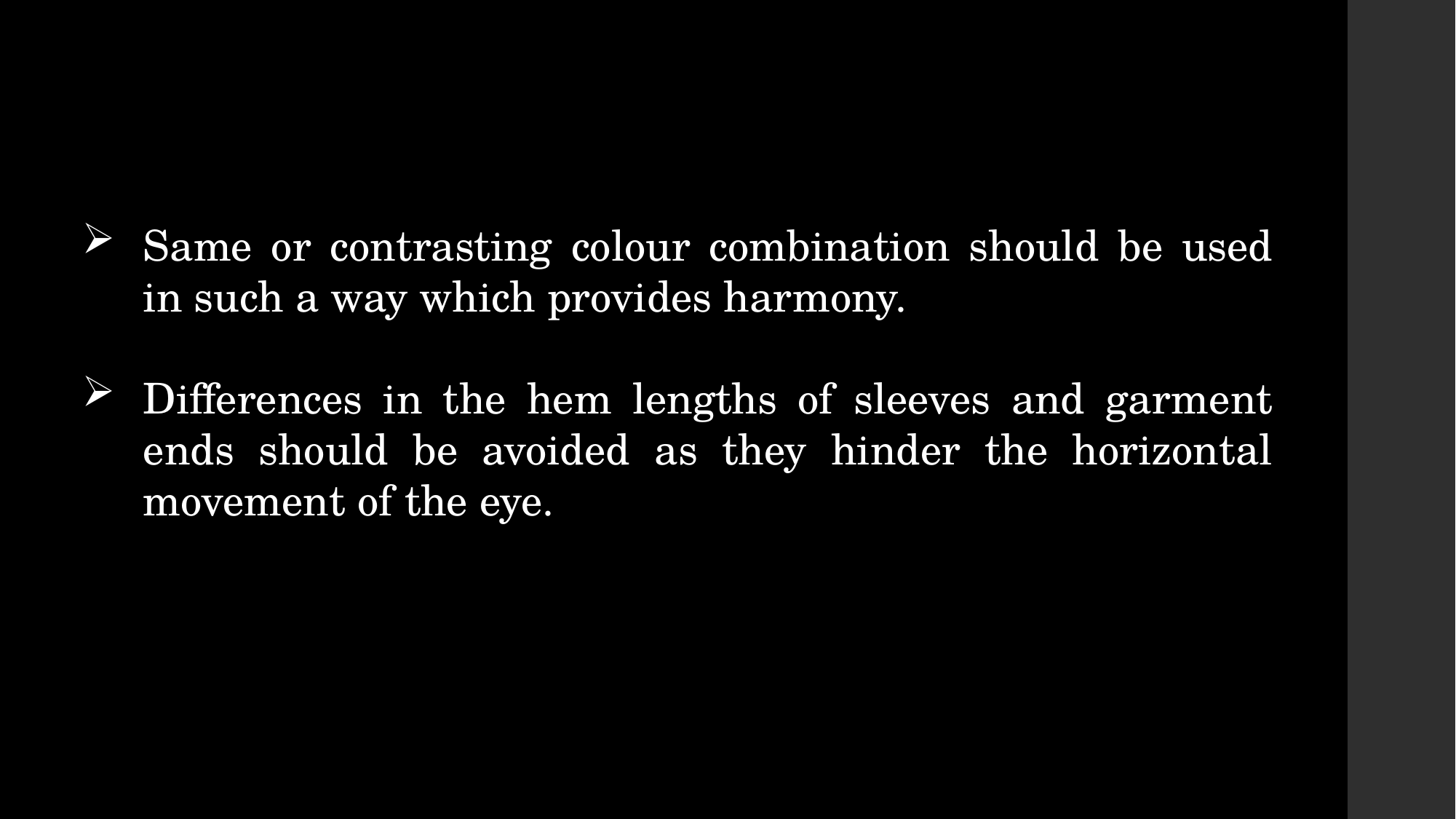

Same or contrasting colour combination should be used in such a way which provides harmony.

Differences in the hem lengths of sleeves and garment ends should be avoided as they hinder the horizontal movement of the eye.